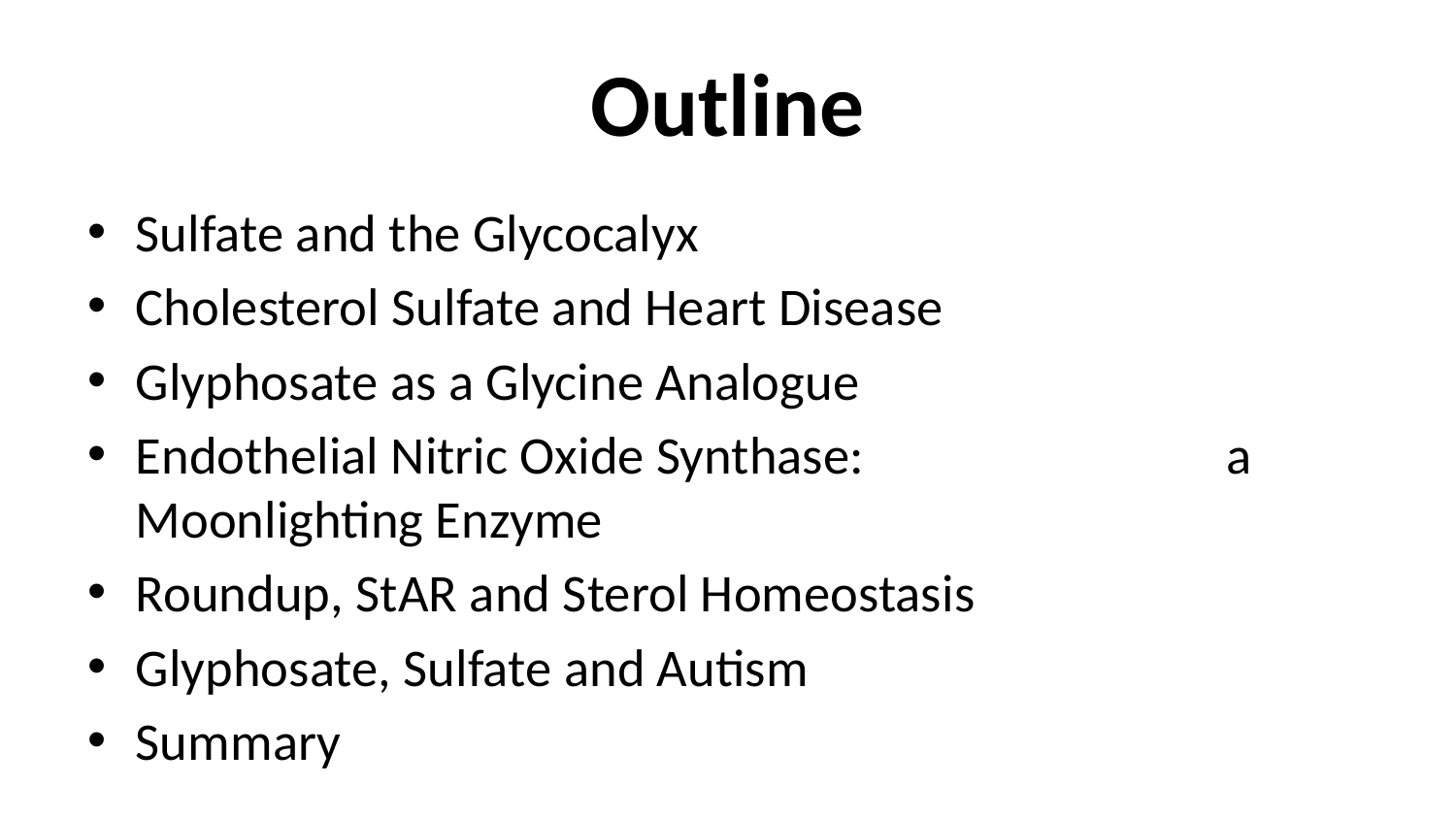

# Outline
Sulfate and the Glycocalyx
Cholesterol Sulfate and Heart Disease
Glyphosate as a Glycine Analogue
Endothelial Nitric Oxide Synthase:                              a Moonlighting Enzyme
Roundup, StAR and Sterol Homeostasis
Glyphosate, Sulfate and Autism
Summary